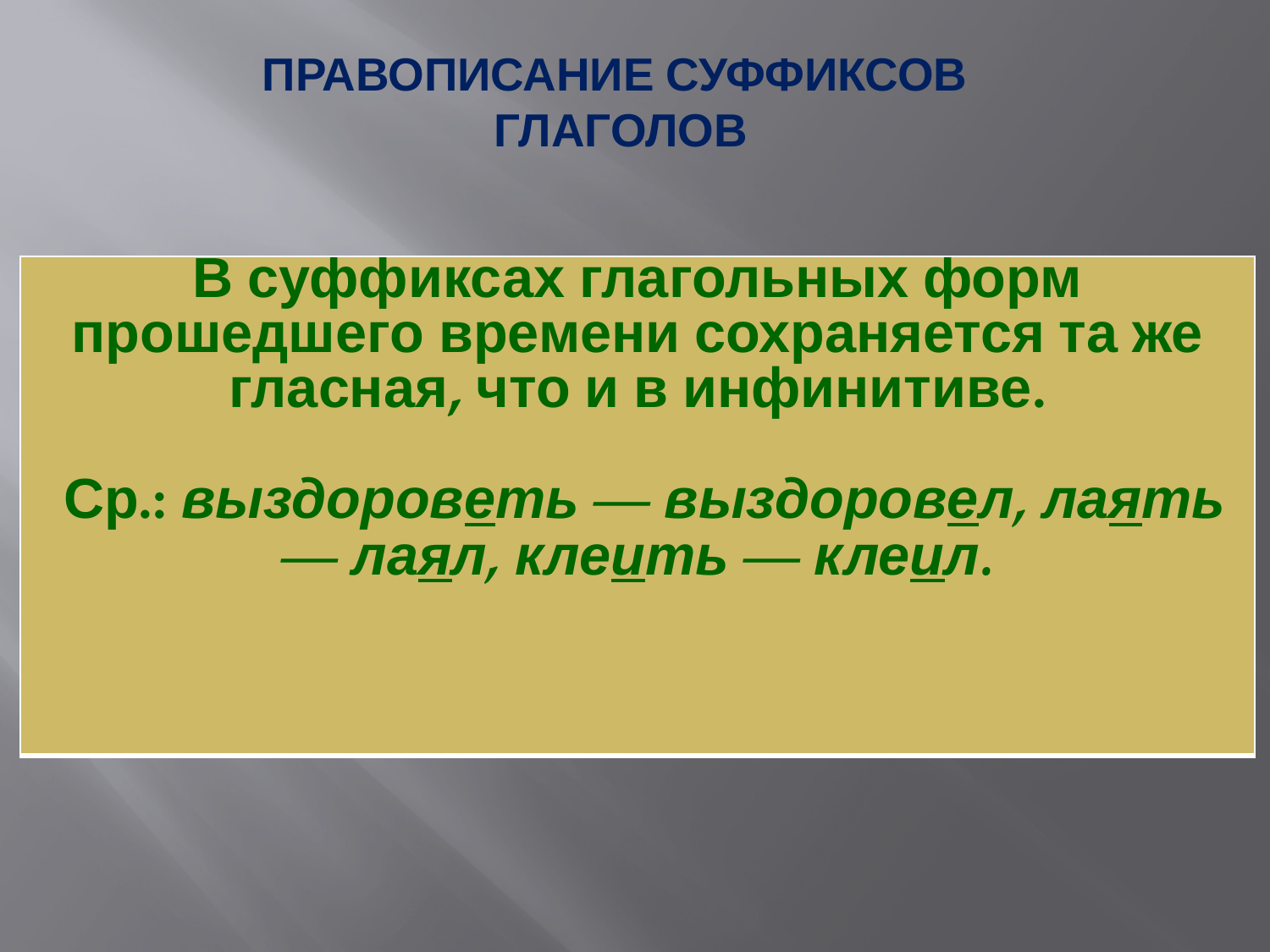

# ПРАВОПИСАНИЕ СУФФИКСОВ ГЛАГОЛОВ
| В суффиксах глагольных форм прошедшего времени сохраняется та же гласная, что и в инфинитиве. Ср.: выздороветь — выздоровел, лаять — лаял, клеить — клеил. |
| --- |